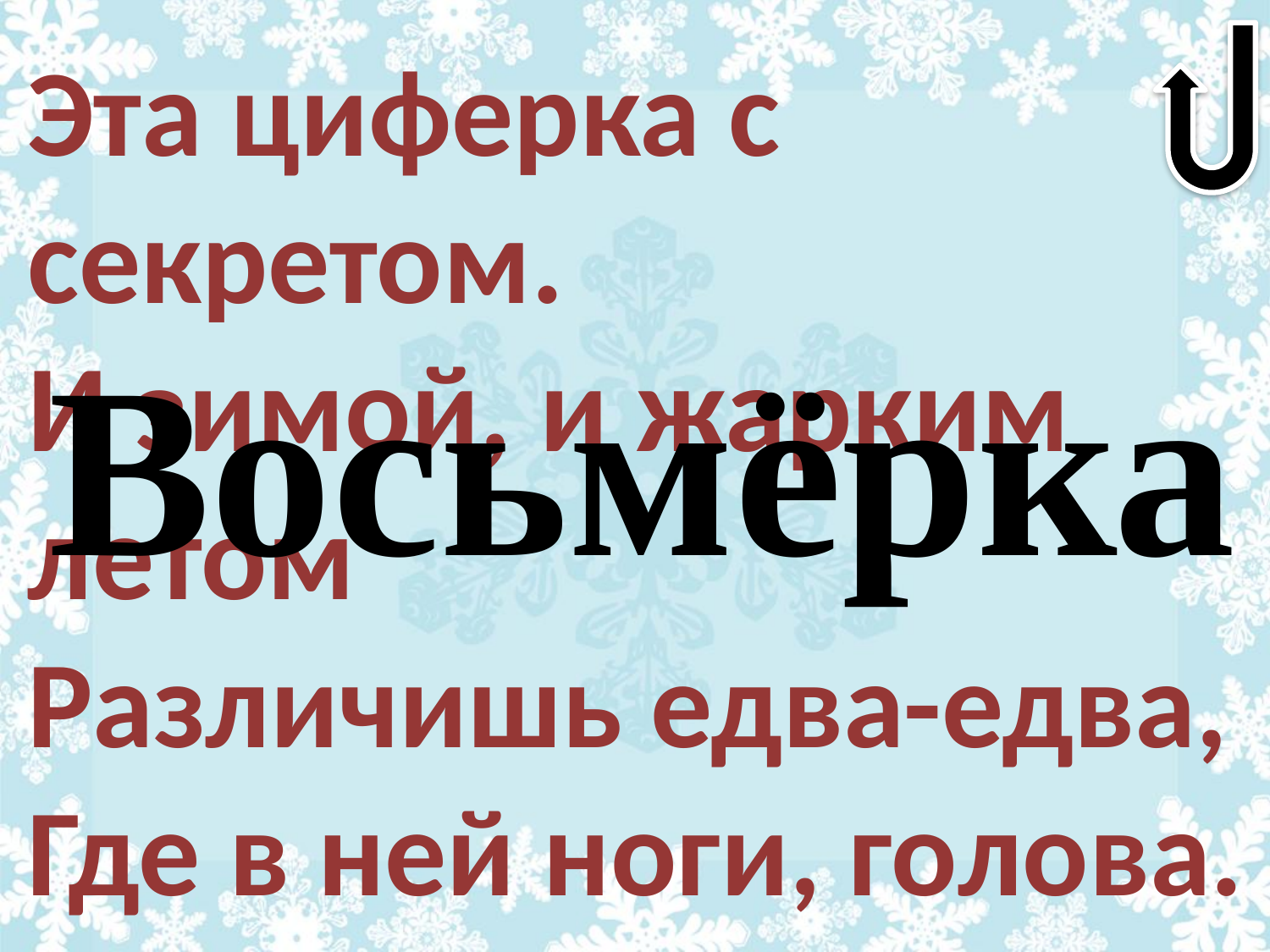

Эта циферка с секретом.
И зимой, и жарким летом
Различишь едва-едва,
Где в ней ноги, голова.
Восьмёрка